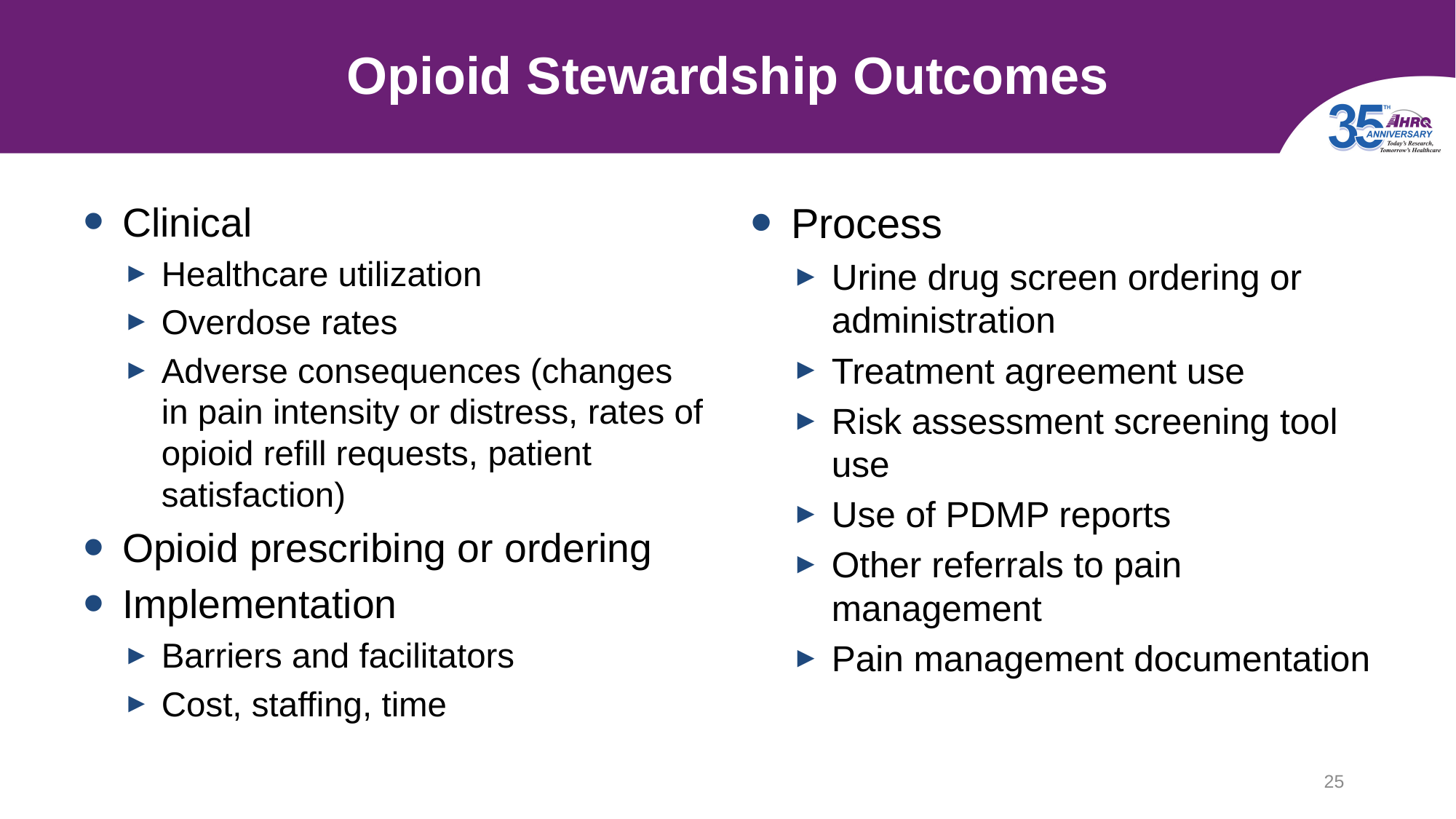

# Opioid Stewardship Outcomes
Clinical
Healthcare utilization
Overdose rates
Adverse consequences (changes in pain intensity or distress, rates of opioid refill requests, patient satisfaction)
Opioid prescribing or ordering
Implementation
Barriers and facilitators
Cost, staffing, time
Process
Urine drug screen ordering or administration
Treatment agreement use
Risk assessment screening tool use
Use of PDMP reports
Other referrals to pain management
Pain management documentation
25